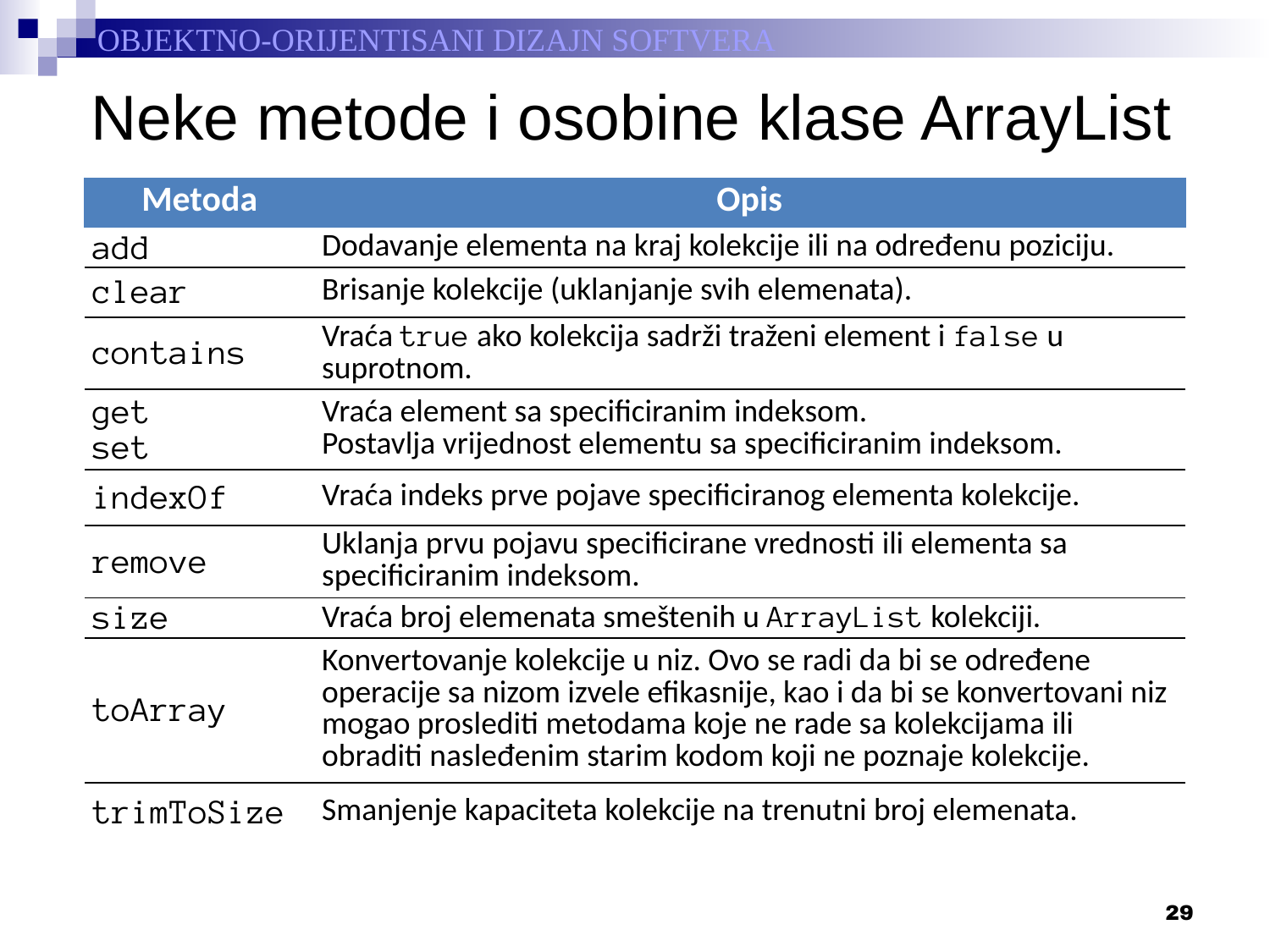

# Neke metode i osobine klase ArrayList
| Metoda | Opis |
| --- | --- |
| add | Dodavanje elementa na kraj kolekcije ili na određenu poziciju. |
| clear | Brisanje kolekcije (uklanjanje svih elemenata). |
| contains | Vraća true ako kolekcija sadrži traženi element i false u suprotnom. |
| get set | Vraća element sa specificiranim indeksom. Postavlja vrijednost elementu sa specificiranim indeksom. |
| indexOf | Vraća indeks prve pojave specificiranog elementa kolekcije. |
| remove | Uklanja prvu pojavu specificirane vrednosti ili elementa sa specificiranim indeksom. |
| size | Vraća broj elemenata smeštenih u ArrayList kolekciji. |
| toArray | Konvertovanje kolekcije u niz. Ovo se radi da bi se određene operacije sa nizom izvele efikasnije, kao i da bi se konvertovani niz mogao proslediti metodama koje ne rade sa kolekcijama ili obraditi nasleđenim starim kodom koji ne poznaje kolekcije. |
| trimToSize | Smanjenje kapaciteta kolekcije na trenutni broj elemenata. |
29